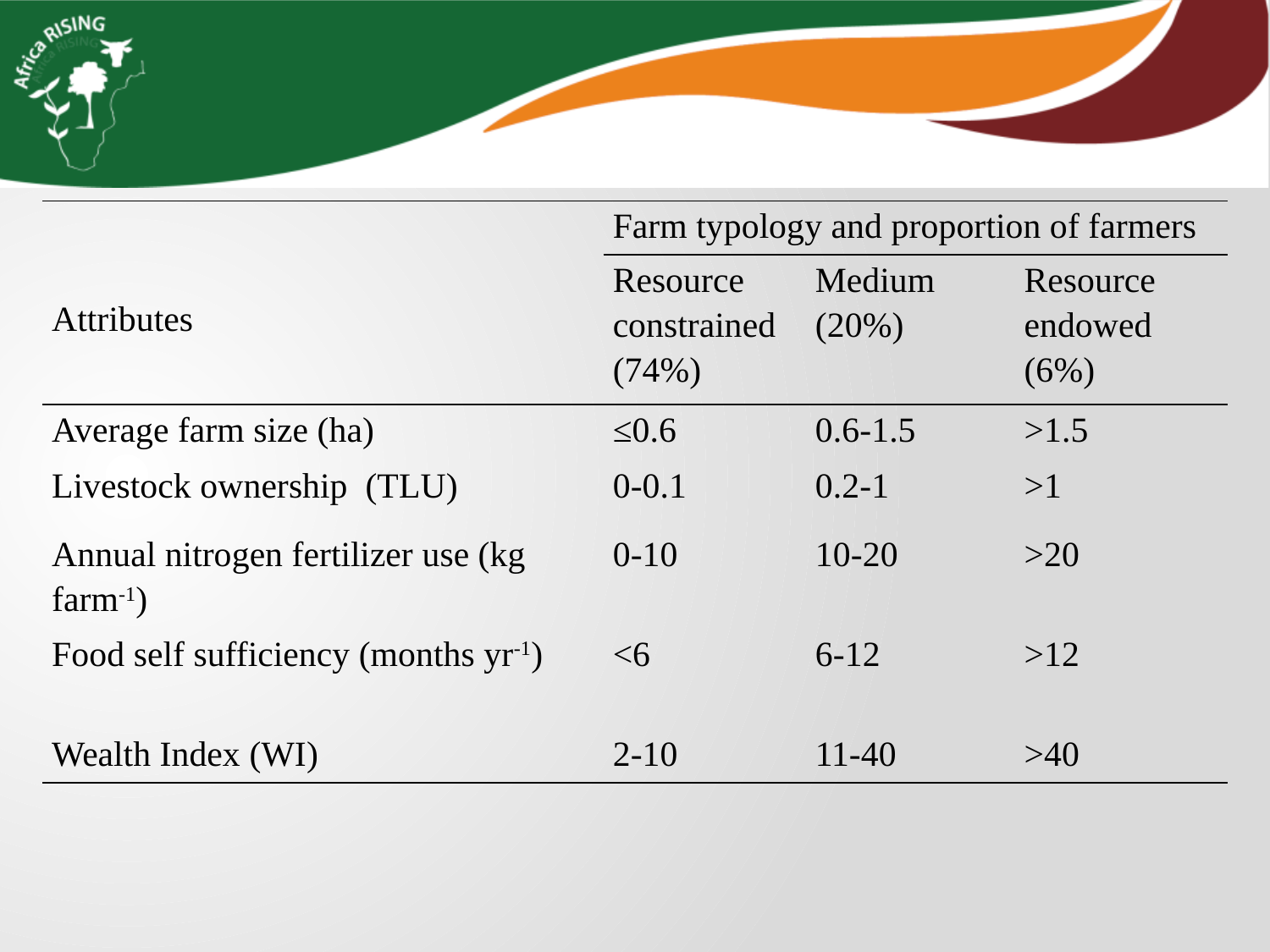

|  | Farm typology and proportion of farmers |  |  |
| --- | --- | --- | --- |
| Attributes | Resource constrained (74%) | Medium (20%) | Resource endowed (6%) |
| Average farm size (ha) | ≤0.6 | 0.6-1.5 | >1.5 |
| Livestock ownership (TLU) | 0-0.1 | 0.2-1 | >1 |
| Annual nitrogen fertilizer use (kg farm-1) | 0-10 | 10-20 | >20 |
| Food self sufficiency (months yr-1) | <6 | 6-12 | >12 |
| Wealth Index (WI) | 2-10 | 11-40 | >40 |